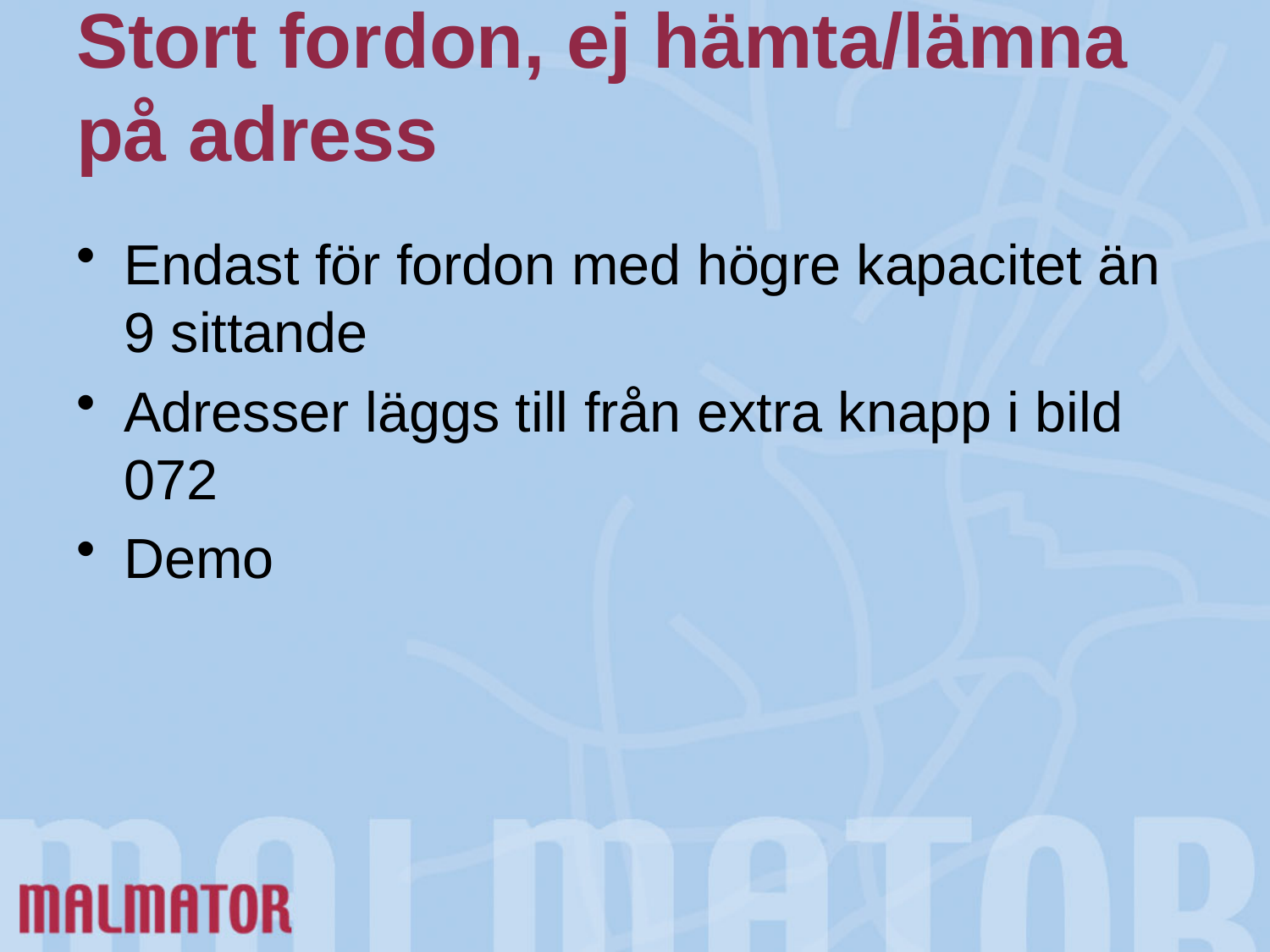

# Stort fordon, ej hämta/lämna på adress
Endast för fordon med högre kapacitet än 9 sittande
Adresser läggs till från extra knapp i bild 072
Demo